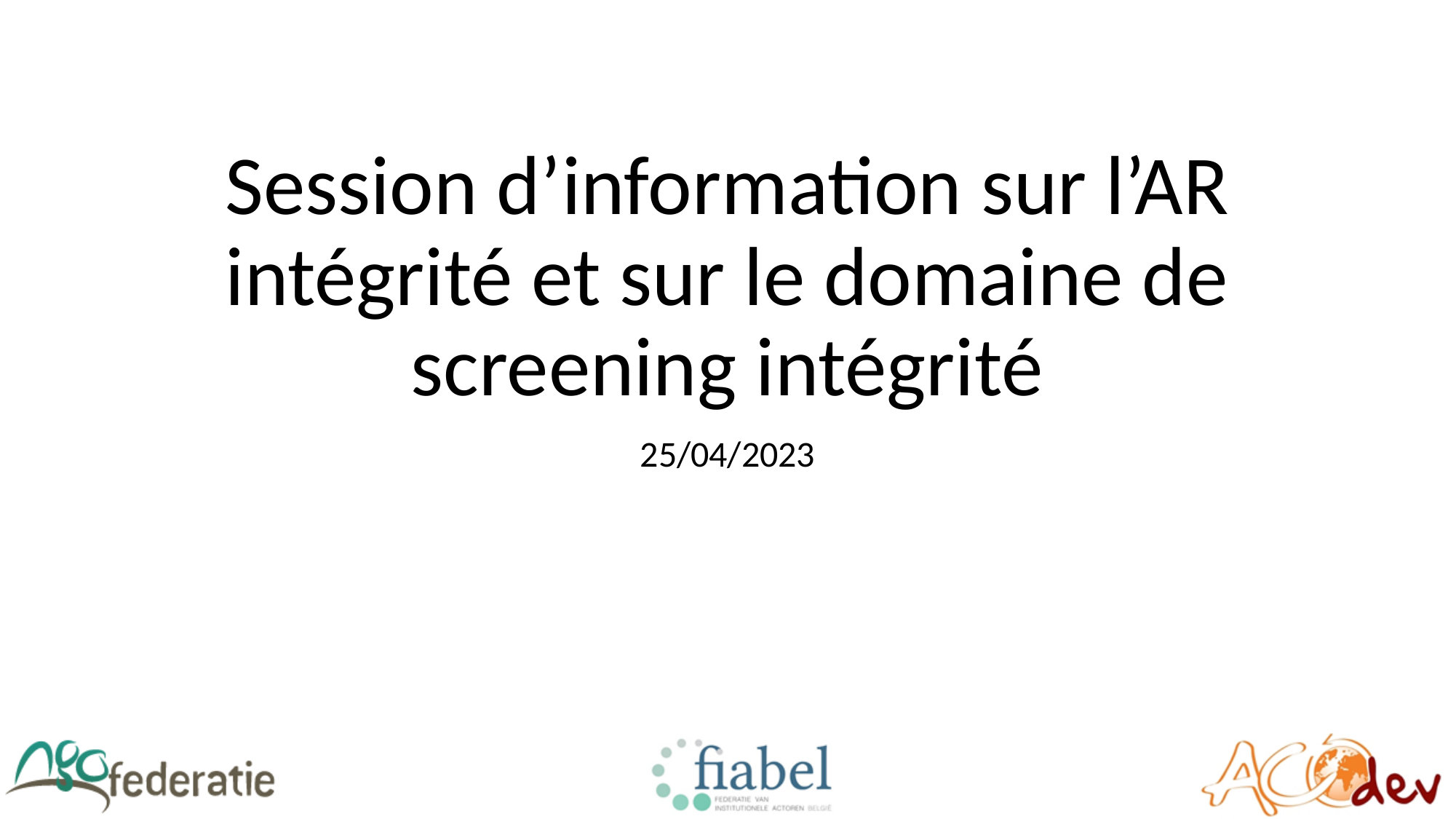

# Session d’information sur l’AR intégrité et sur le domaine de screening intégrité
25/04/2023